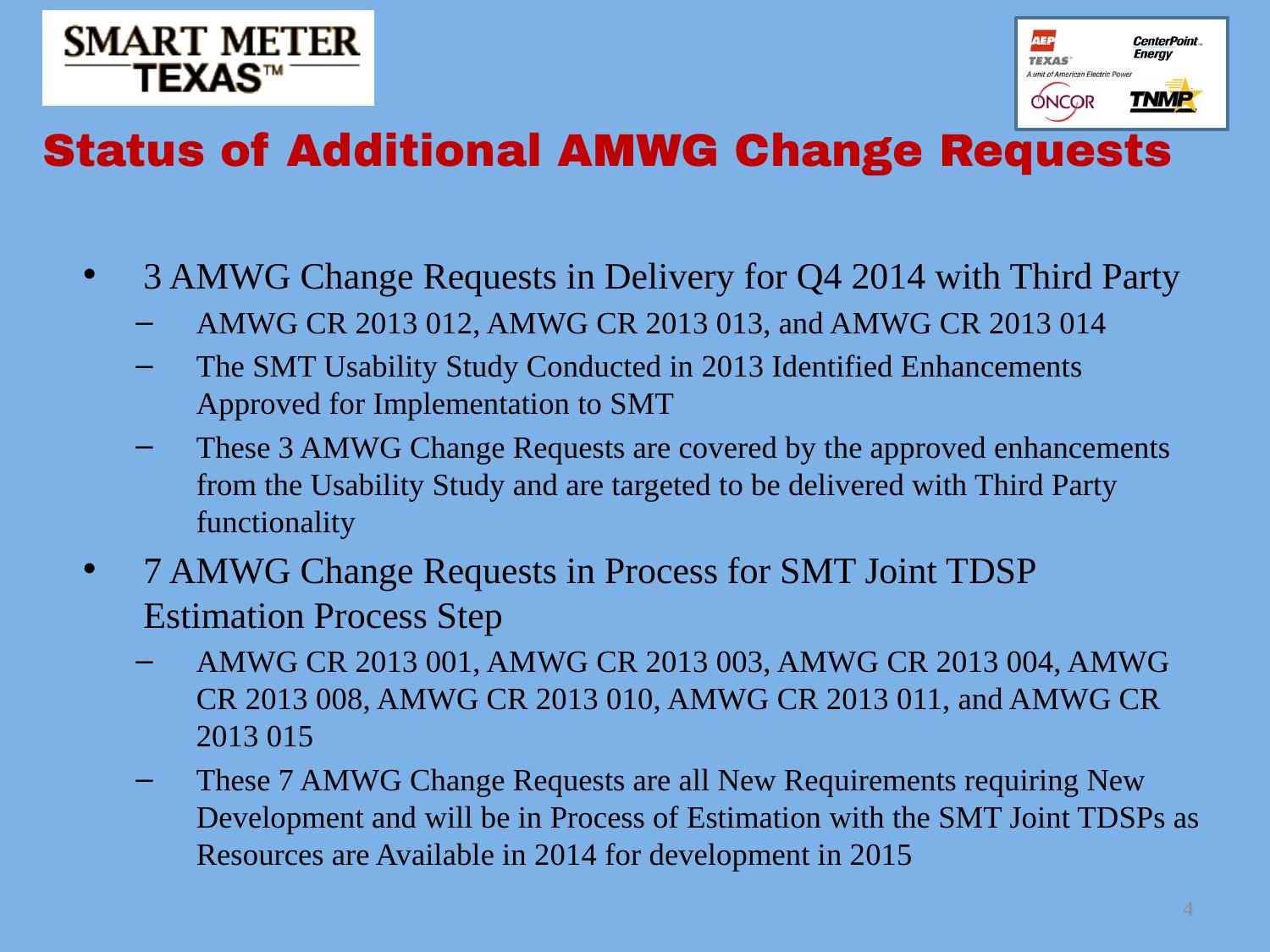

# Status of Additional AMWG Change Requests

3 AMWG Change Requests in Delivery for Q4 2014 with Third Party
AMWG CR 2013 012, AMWG CR 2013 013, and AMWG CR 2013 014
The SMT Usability Study Conducted in 2013 Identified Enhancements Approved for Implementation to SMT
These 3 AMWG Change Requests are covered by the approved enhancements from the Usability Study and are targeted to be delivered with Third Party functionality
7 AMWG Change Requests in Process for SMT Joint TDSP Estimation Process Step
AMWG CR 2013 001, AMWG CR 2013 003, AMWG CR 2013 004, AMWG CR 2013 008, AMWG CR 2013 010, AMWG CR 2013 011, and AMWG CR 2013 015
These 7 AMWG Change Requests are all New Requirements requiring New Development and will be in Process of Estimation with the SMT Joint TDSPs as Resources are Available in 2014 for development in 2015

4